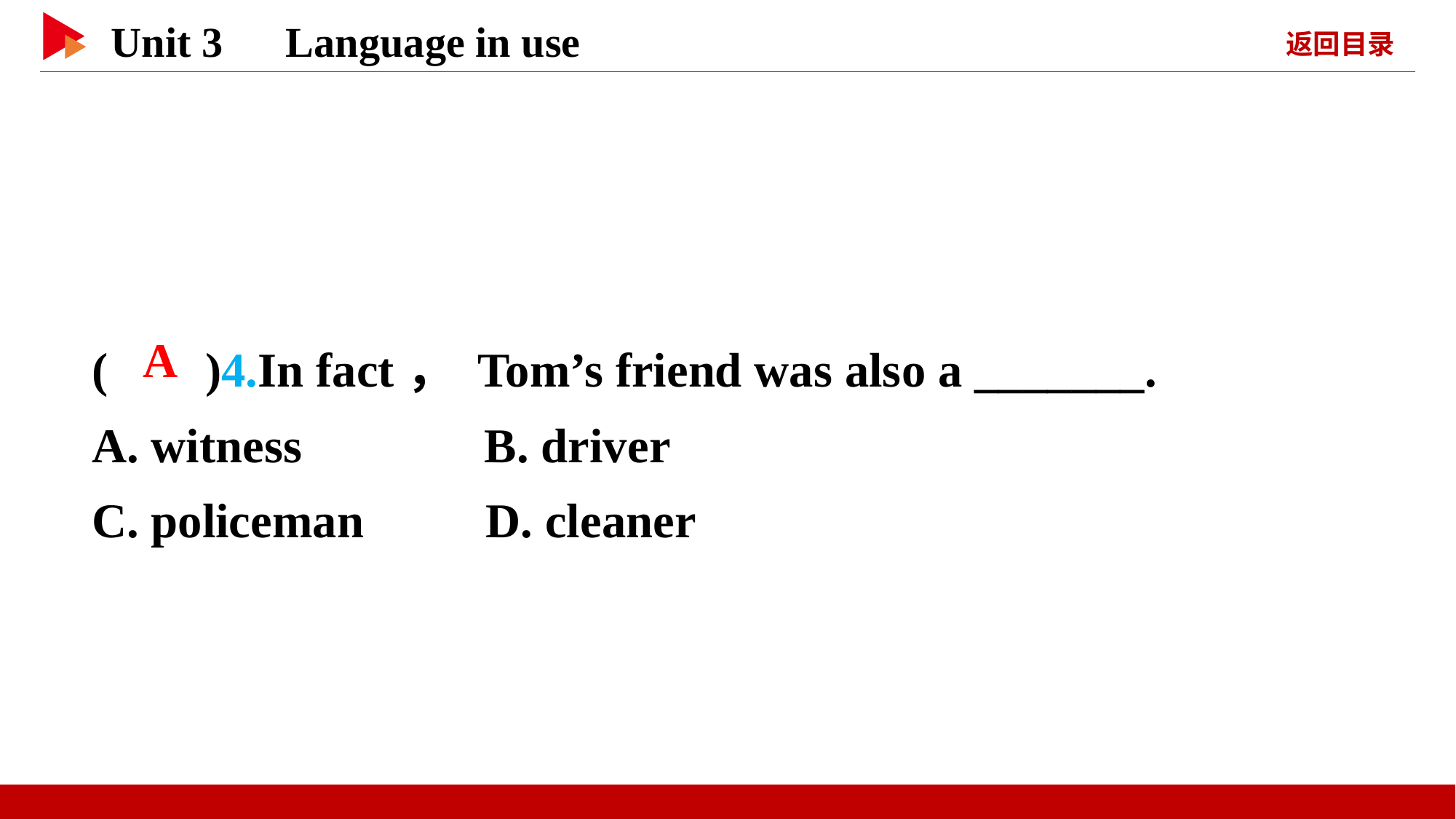

(        )4.In fact， Tom’s friend was also a _______.
A. witness               B. driver
C. policeman          D. cleaner
   A